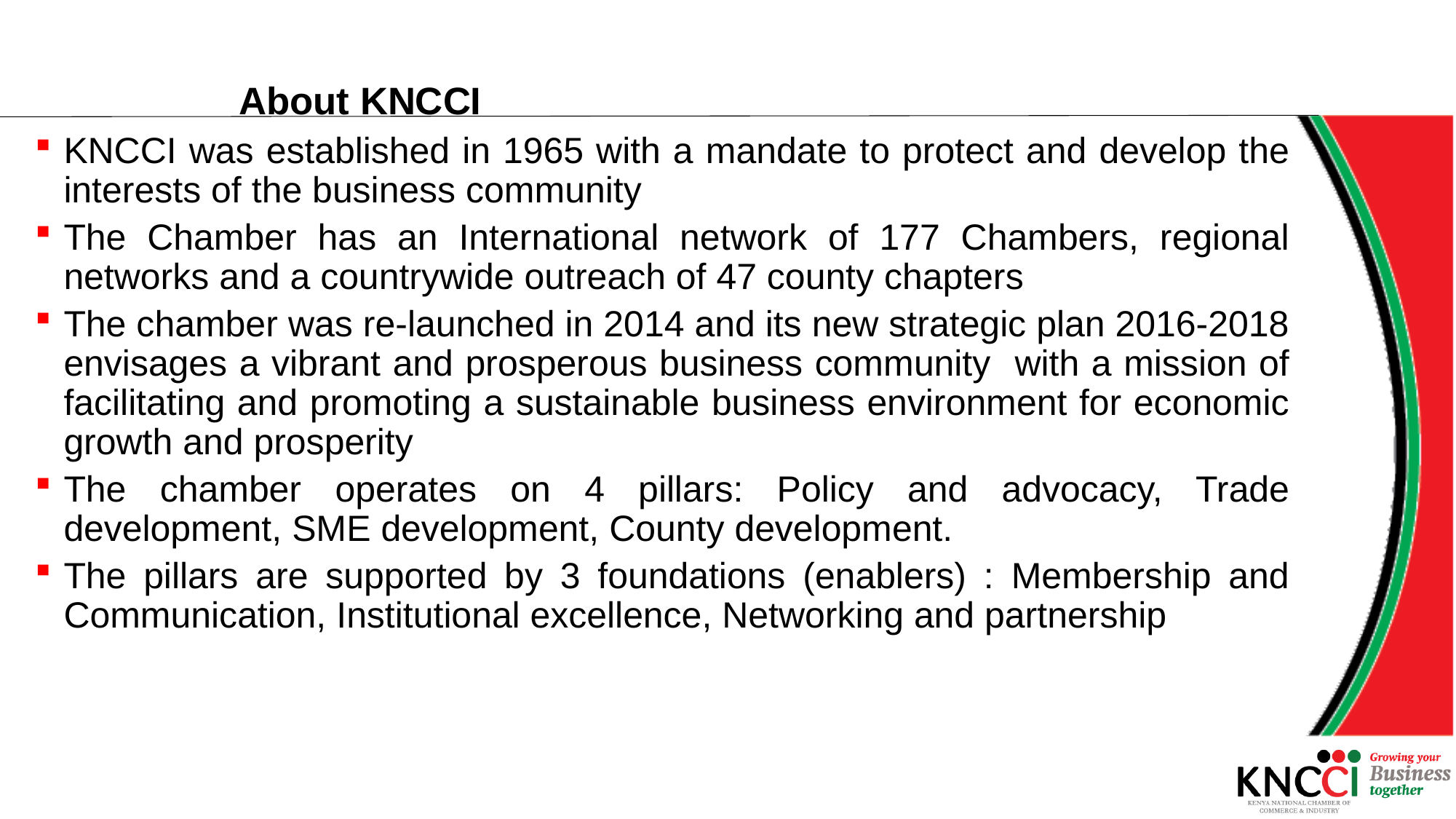

About KNCCI
KNCCI was established in 1965 with a mandate to protect and develop the interests of the business community
The Chamber has an International network of 177 Chambers, regional networks and a countrywide outreach of 47 county chapters
The chamber was re-launched in 2014 and its new strategic plan 2016-2018 envisages a vibrant and prosperous business community  with a mission of facilitating and promoting a sustainable business environment for economic growth and prosperity
The chamber operates on 4 pillars: Policy and advocacy, Trade development, SME development, County development.
The pillars are supported by 3 foundations (enablers) : Membership and Communication, Institutional excellence, Networking and partnership